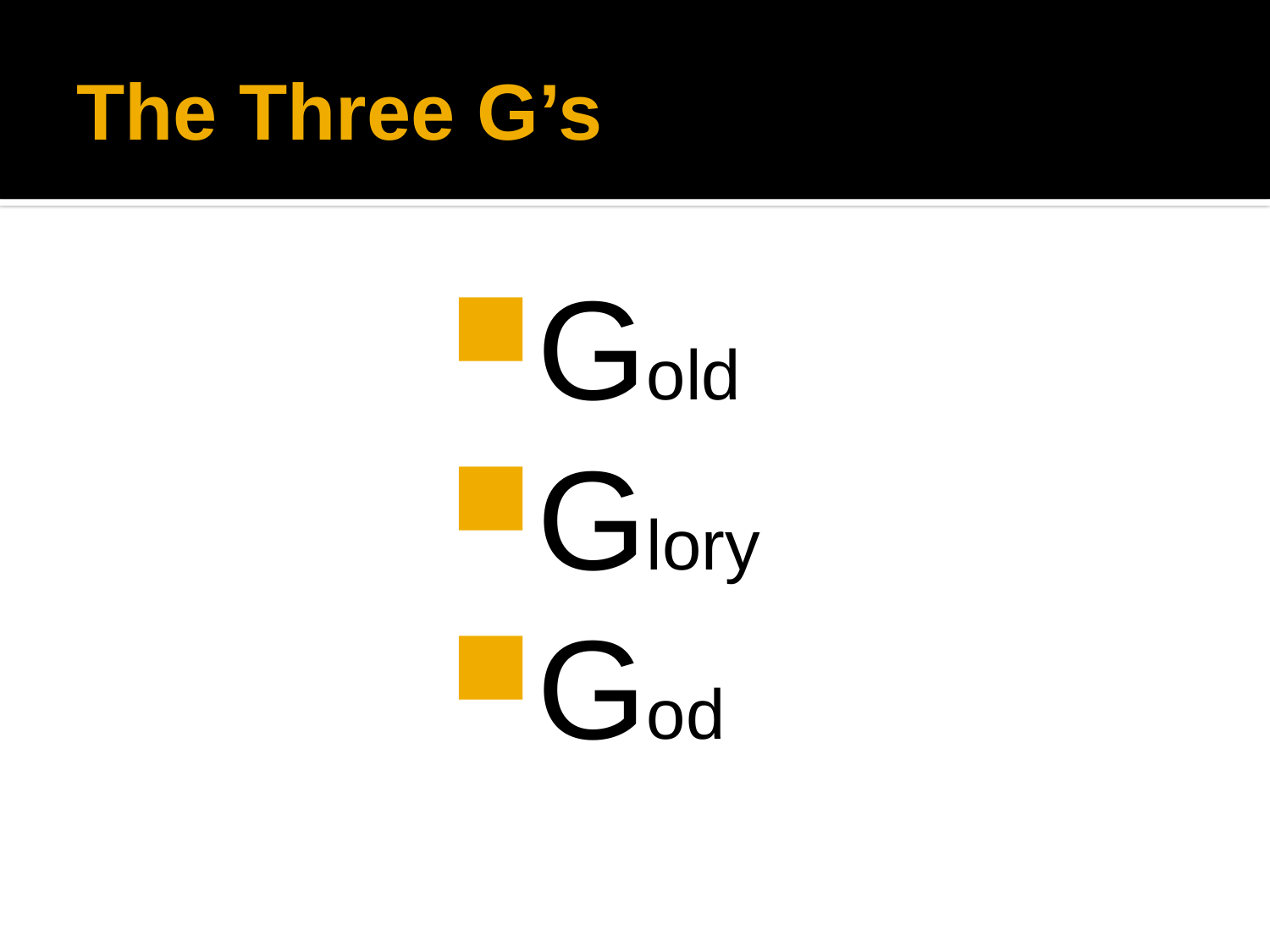

# The Three G’s
Gold
Glory
God